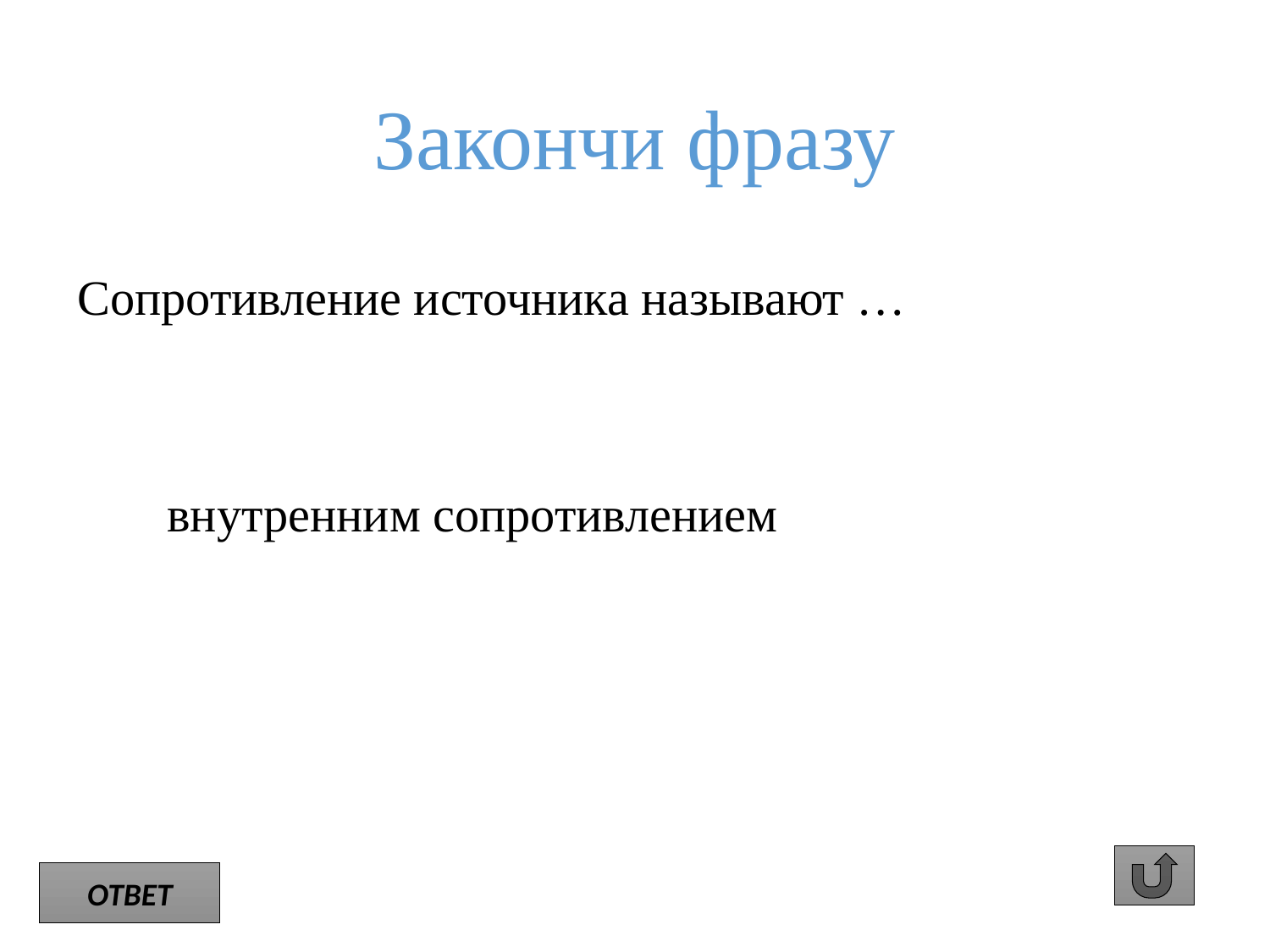

# Закончи фразу
	Сопротивление источника называют …
внутренним сопротивлением

ОТВЕТ